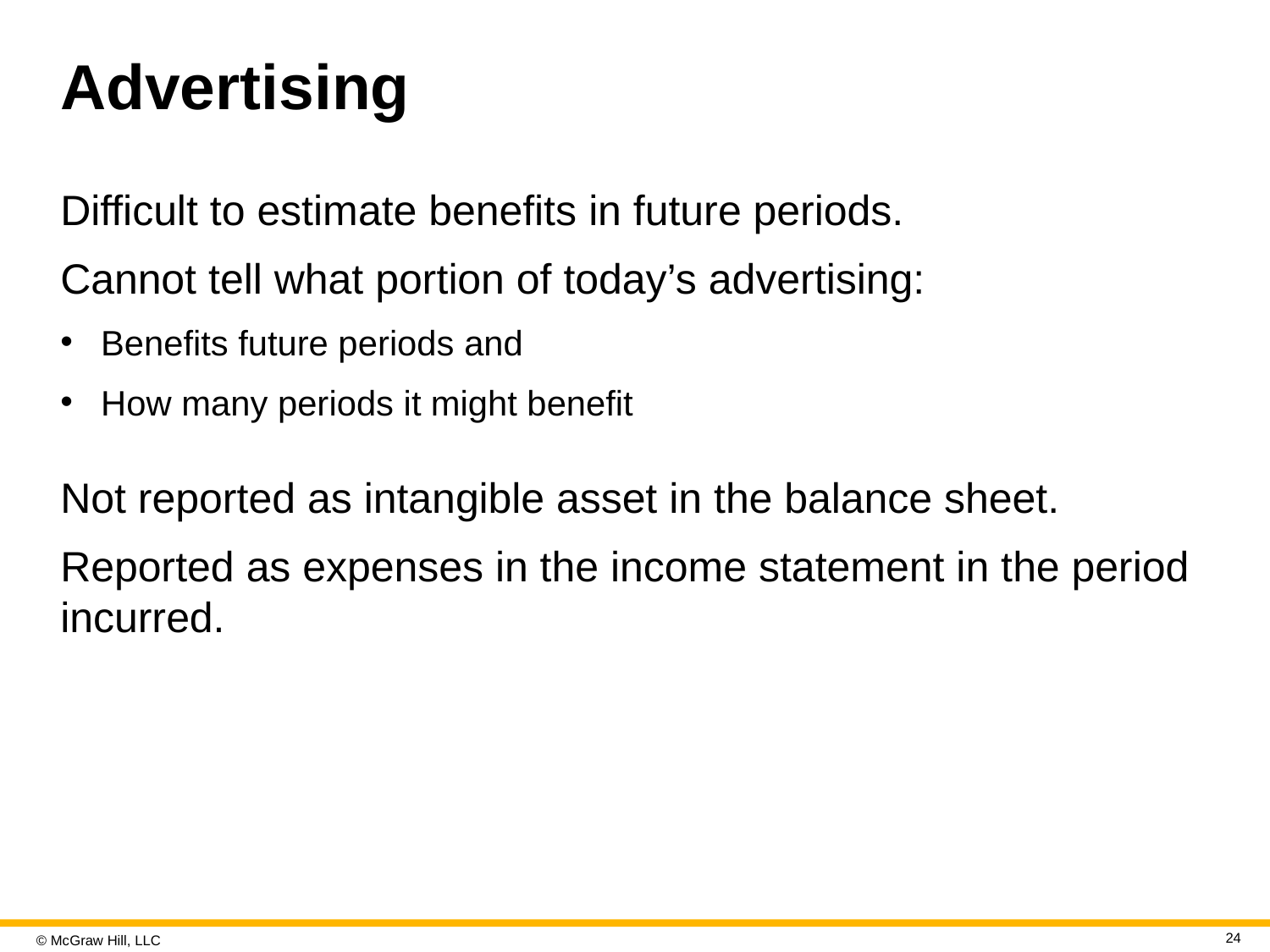

# Advertising
Difficult to estimate benefits in future periods.
Cannot tell what portion of today’s advertising:
Benefits future periods and
How many periods it might benefit
Not reported as intangible asset in the balance sheet.
Reported as expenses in the income statement in the period incurred.
24